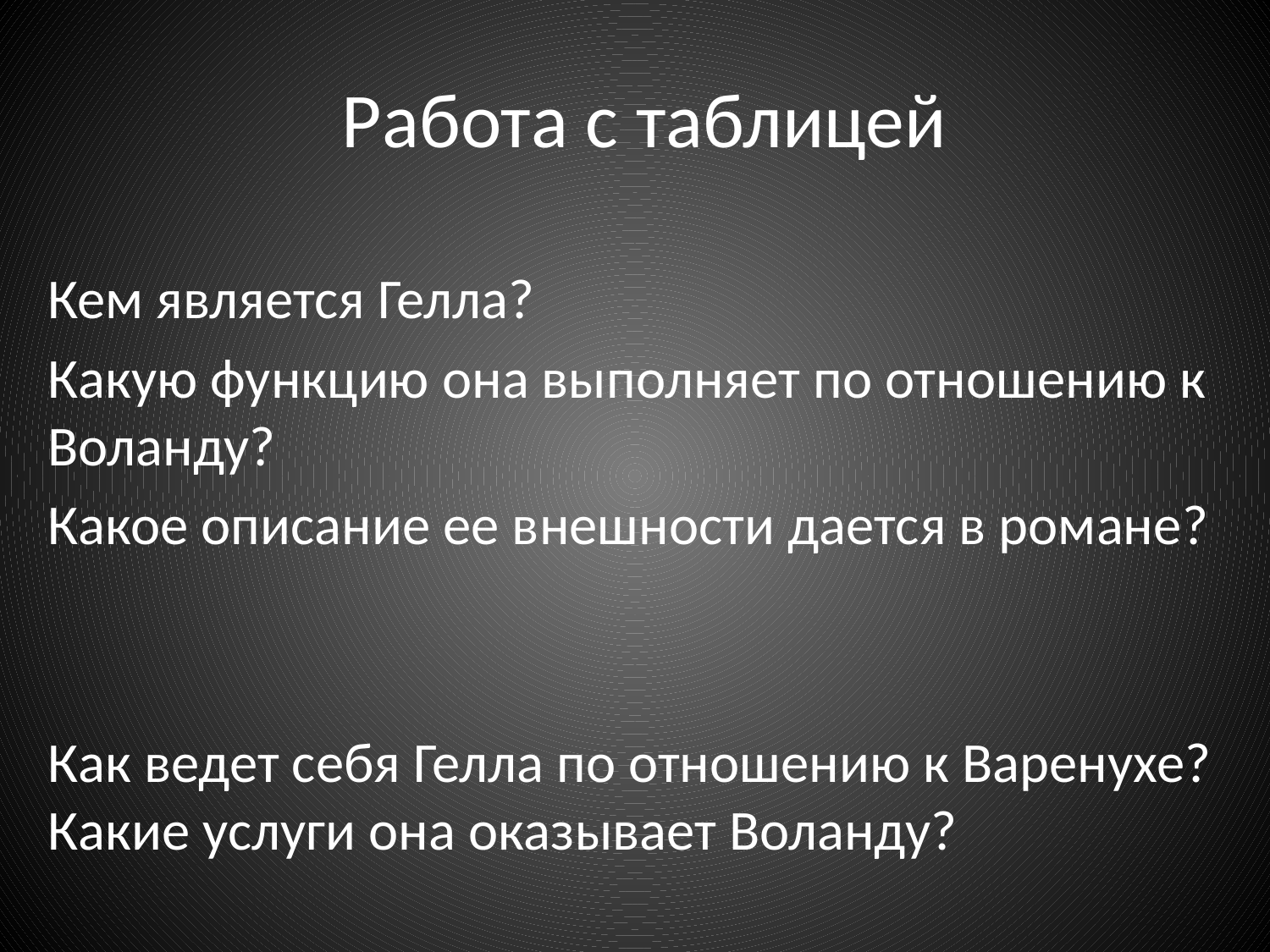

# Работа с таблицей
Кем является Гелла?
Какую функцию она выполняет по отношению к Воланду?
Какое описание ее внешности дается в романе?

Как ведет себя Гелла по отношению к Варенухе? Какие услуги она оказывает Воланду?